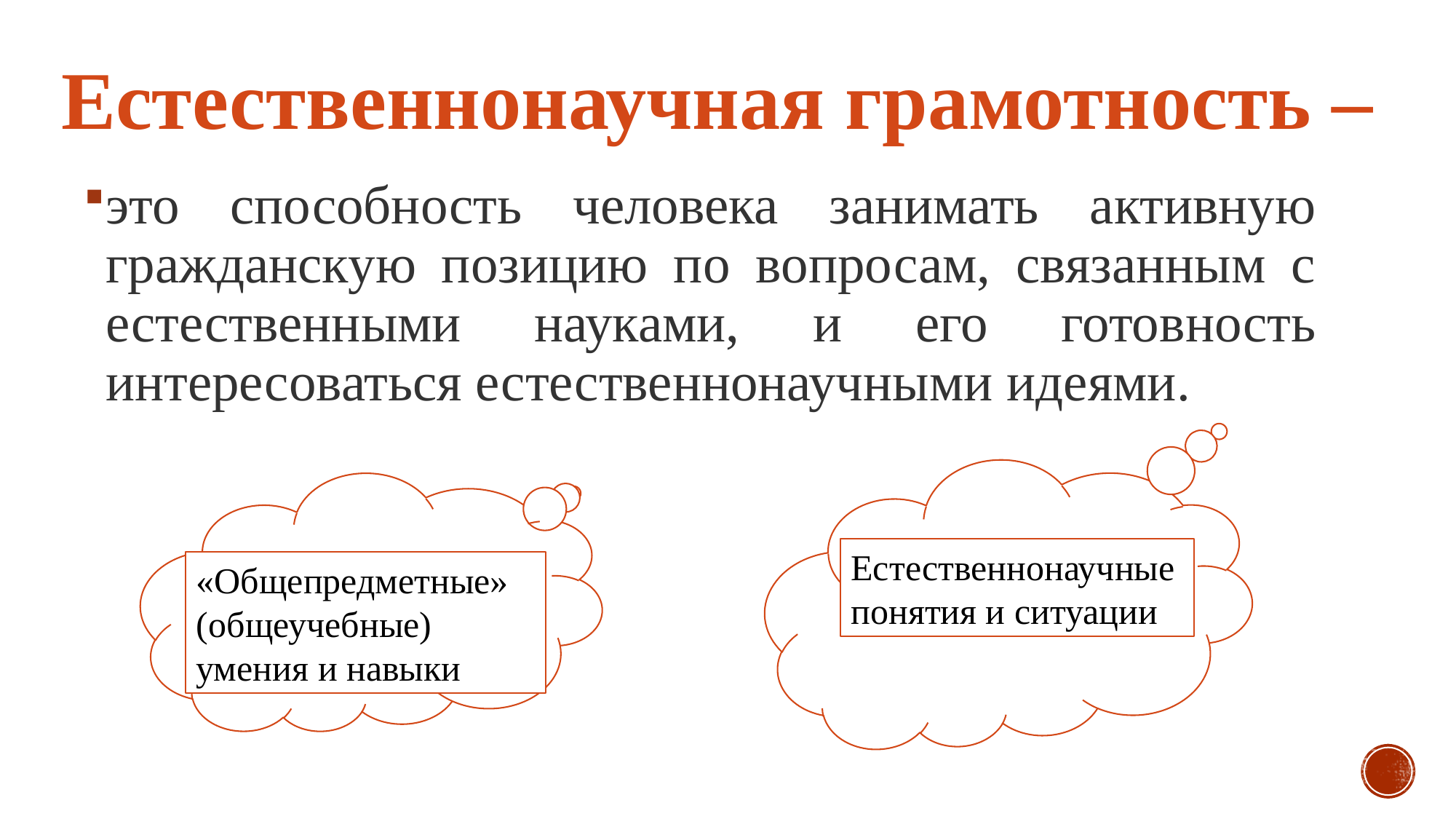

# Естественнонаучная грамотность –
это способность человека занимать активную гражданскую позицию по вопросам, связанным с естественными науками, и его готовность интересоваться естественнонаучными идеями.

Естественнонаучные понятия и ситуации

«Общепредметные» (общеучебные) умения и навыки